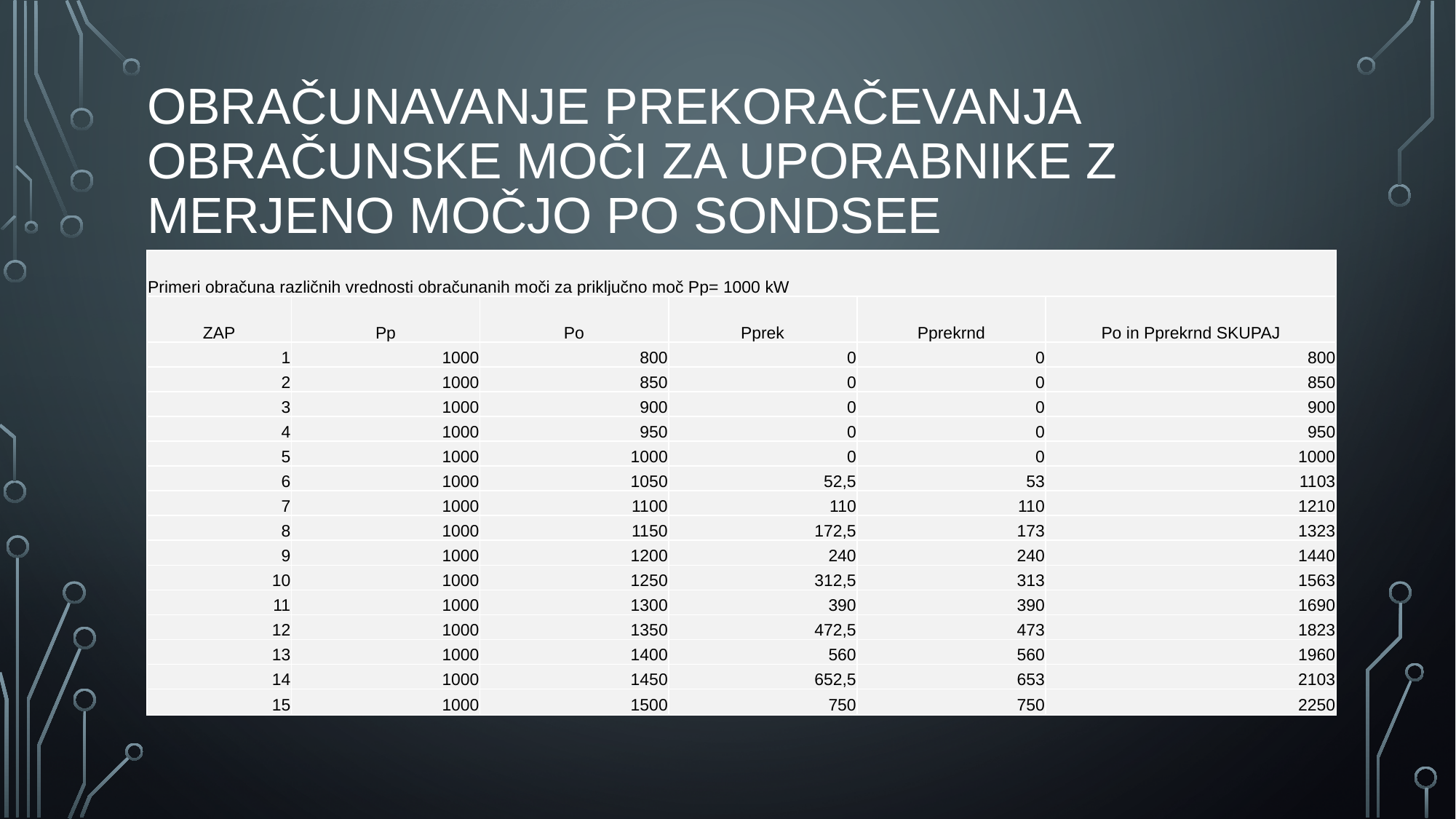

# Obračunavanje prekoračevanja obračunske moči za uporabnike z merjeno močjo po SONDSEE
| Primeri obračuna različnih vrednosti obračunanih moči za priključno moč Pp= 1000 kW |  |  |  |  |  |
| --- | --- | --- | --- | --- | --- |
| ZAP | Pp | Po | Pprek | Pprekrnd | Po in Pprekrnd SKUPAJ |
| 1 | 1000 | 800 | 0 | 0 | 800 |
| 2 | 1000 | 850 | 0 | 0 | 850 |
| 3 | 1000 | 900 | 0 | 0 | 900 |
| 4 | 1000 | 950 | 0 | 0 | 950 |
| 5 | 1000 | 1000 | 0 | 0 | 1000 |
| 6 | 1000 | 1050 | 52,5 | 53 | 1103 |
| 7 | 1000 | 1100 | 110 | 110 | 1210 |
| 8 | 1000 | 1150 | 172,5 | 173 | 1323 |
| 9 | 1000 | 1200 | 240 | 240 | 1440 |
| 10 | 1000 | 1250 | 312,5 | 313 | 1563 |
| 11 | 1000 | 1300 | 390 | 390 | 1690 |
| 12 | 1000 | 1350 | 472,5 | 473 | 1823 |
| 13 | 1000 | 1400 | 560 | 560 | 1960 |
| 14 | 1000 | 1450 | 652,5 | 653 | 2103 |
| 15 | 1000 | 1500 | 750 | 750 | 2250 |